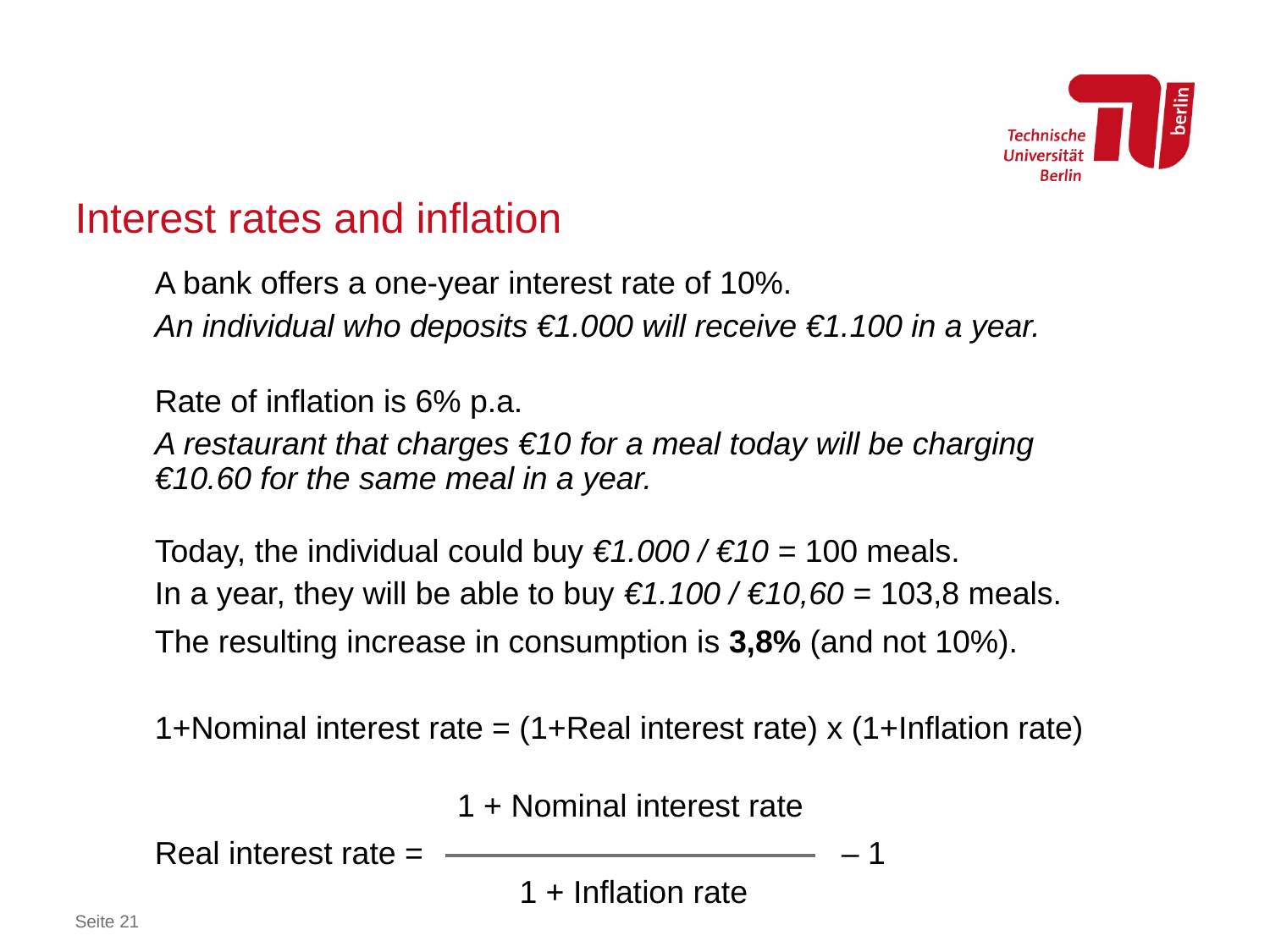

# Interest rates and inflation
A bank offers a one-year interest rate of 10%.
An individual who deposits €1.000 will receive €1.100 in a year.

Rate of inflation is 6% p.a.
A restaurant that charges €10 for a meal today will be charging €10.60 for the same meal in a year.

Today, the individual could buy €1.000 / €10 = 100 meals.
In a year, they will be able to buy €1.100 / €10,60 = 103,8 meals.
The resulting increase in consumption is 3,8% (and not 10%).

1+Nominal interest rate = (1+Real interest rate) x (1+Inflation rate)

                                  1 + Nominal interest rate
Real interest rate =                                               – 1
                                         1 + Inflation rate
Seite 21